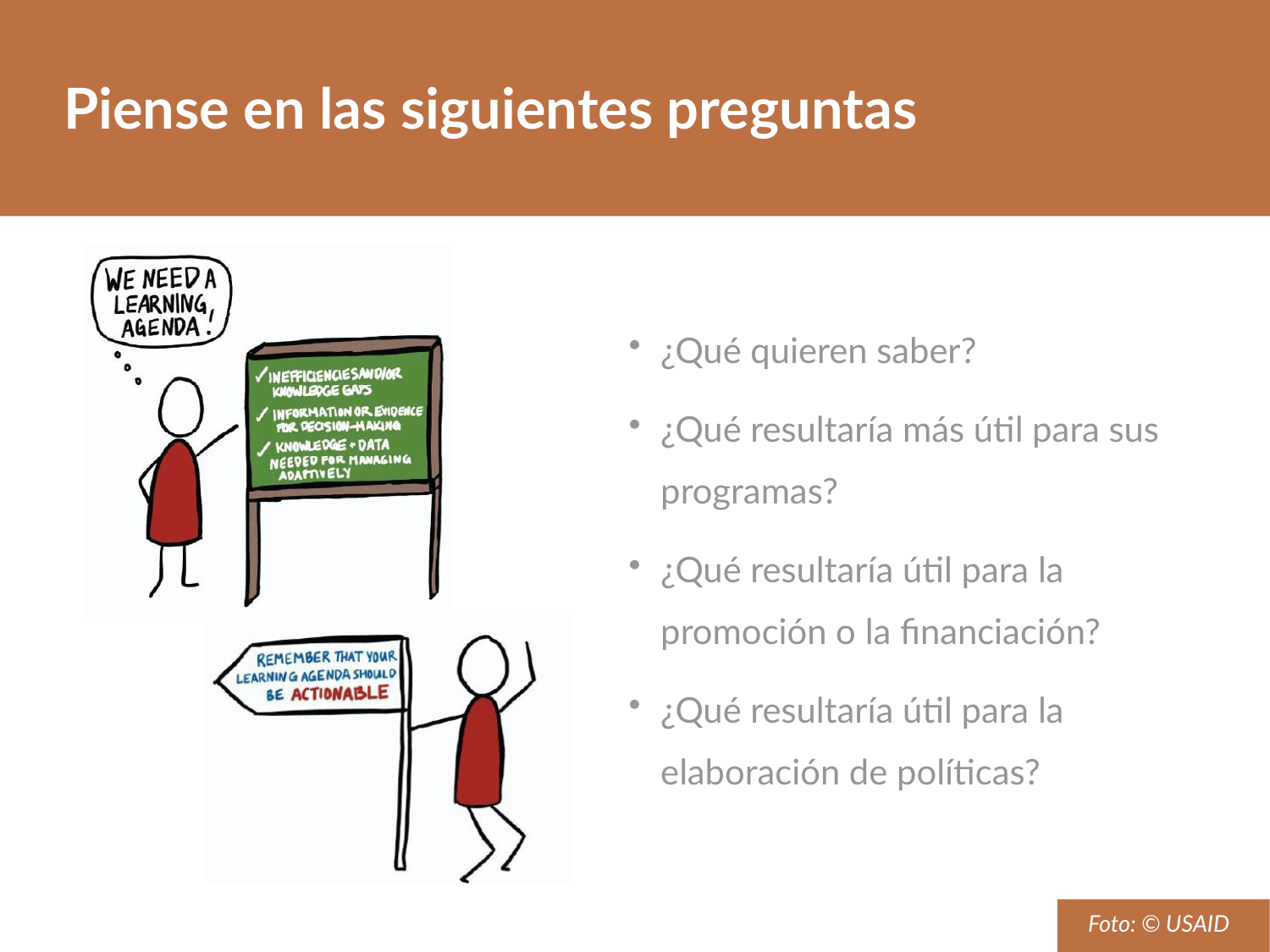

# Piense en las siguientes preguntas

¿Qué quieren saber?
¿Qué resultaría más útil para sus programas?
¿Qué resultaría útil para la promoción o la financiación?
¿Qué resultaría útil para la elaboración de políticas?

Foto: © USAID